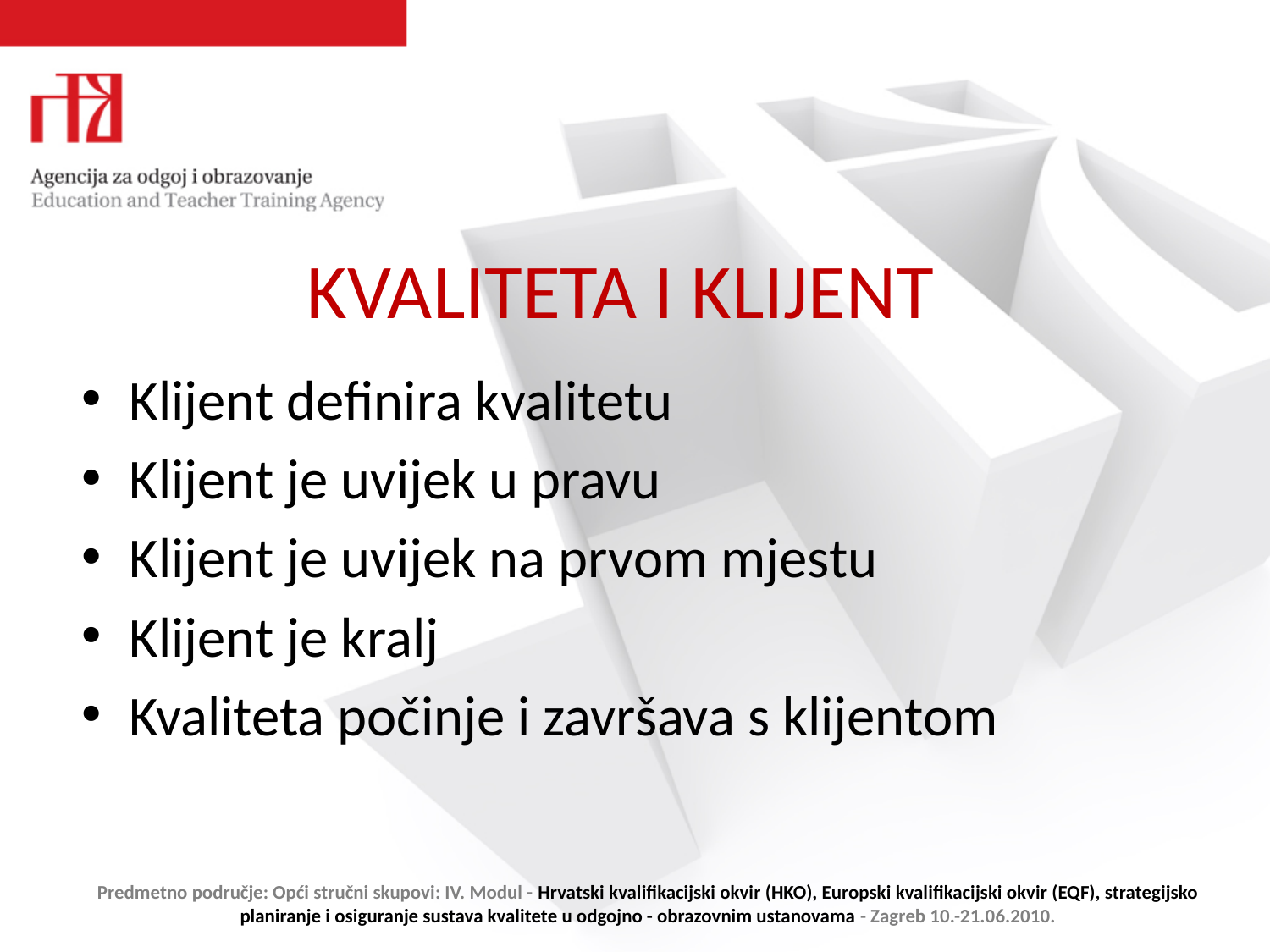

# KVALITETA I KLIJENT
Klijent definira kvalitetu
Klijent je uvijek u pravu
Klijent je uvijek na prvom mjestu
Klijent je kralj
Kvaliteta počinje i završava s klijentom